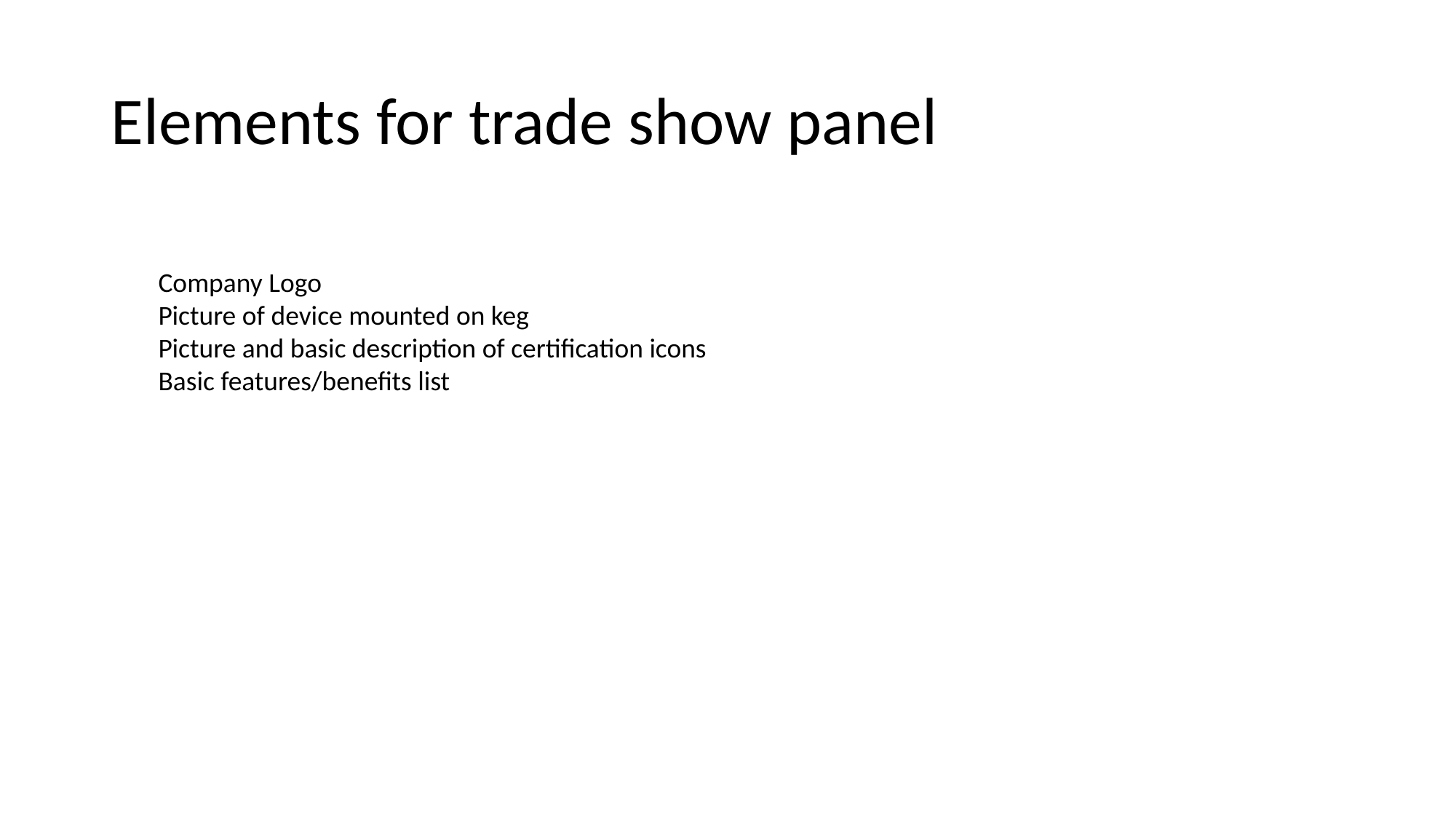

# Elements for trade show panel
Company Logo
Picture of device mounted on keg
Picture and basic description of certification icons
Basic features/benefits list